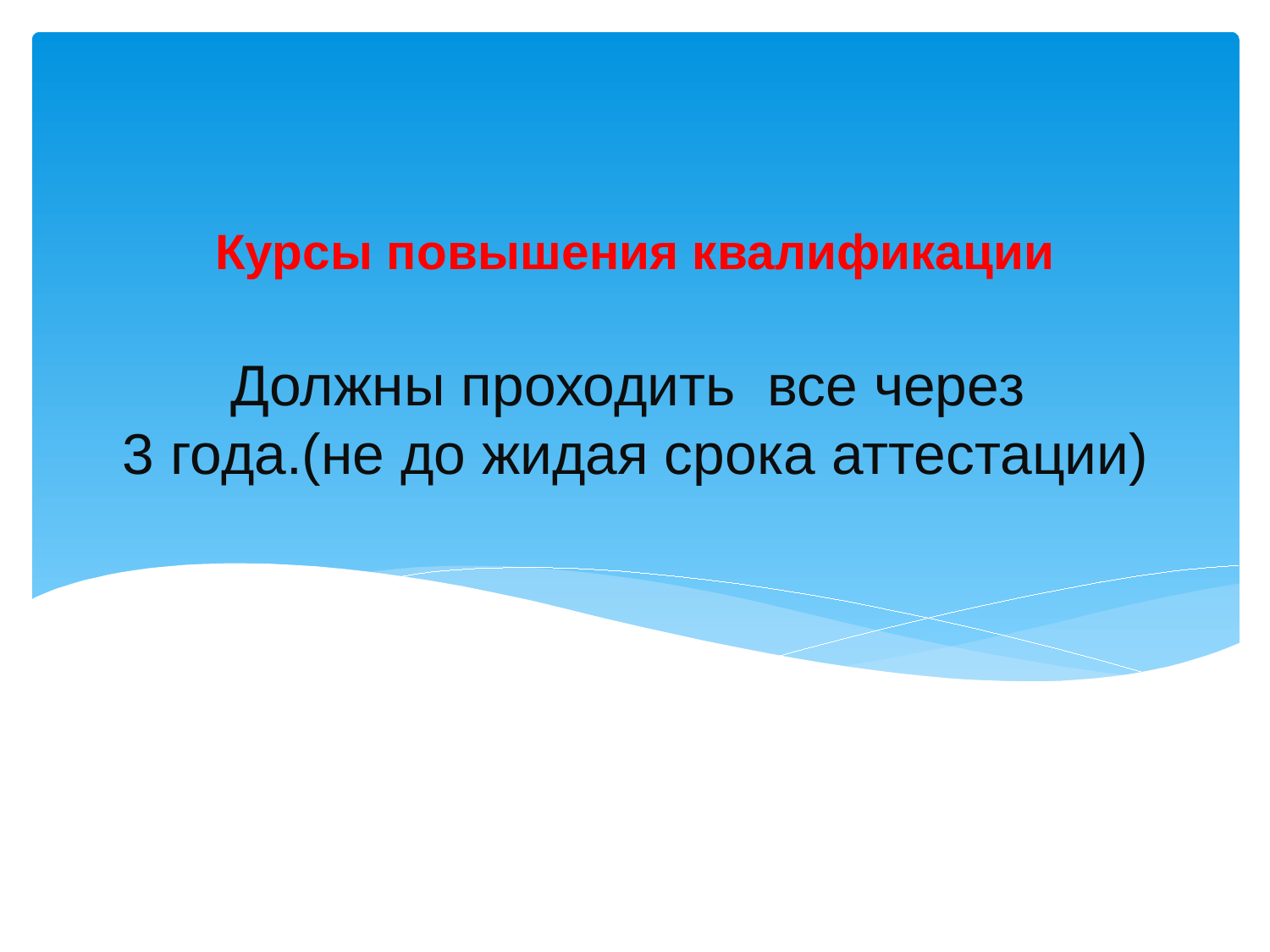

Курсы повышения квалификации
# Должны проходить  все через 3 года.(не до жидая срока аттестации)